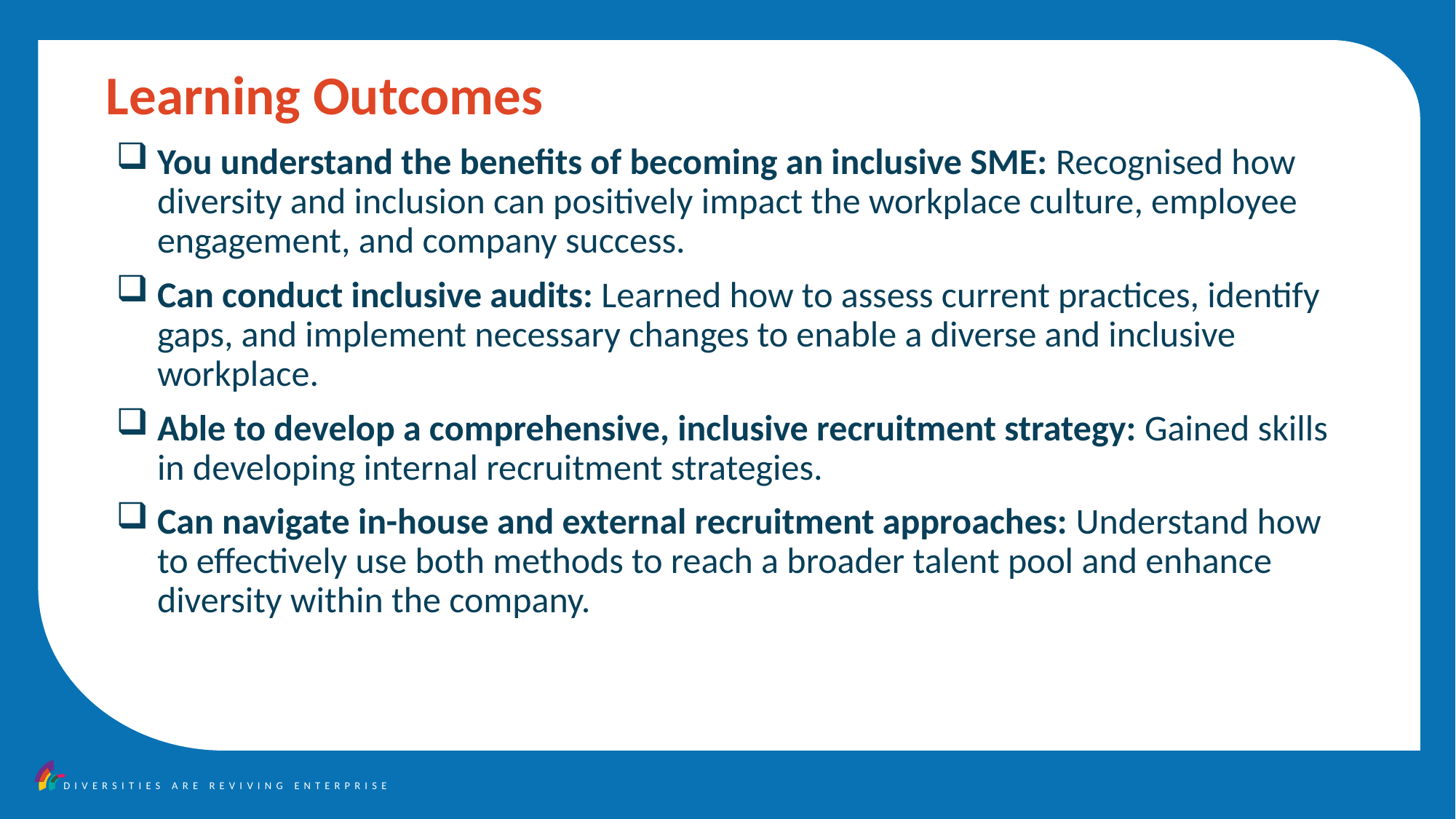

Learning Outcomes
You understand the benefits of becoming an inclusive SME: Recognised how diversity and inclusion can positively impact the workplace culture, employee engagement, and company success.
Can conduct inclusive audits: Learned how to assess current practices, identify gaps, and implement necessary changes to enable a diverse and inclusive workplace.
Able to develop a comprehensive, inclusive recruitment strategy: Gained skills in developing internal recruitment strategies.
Can navigate in-house and external recruitment approaches: Understand how to effectively use both methods to reach a broader talent pool and enhance diversity within the company.